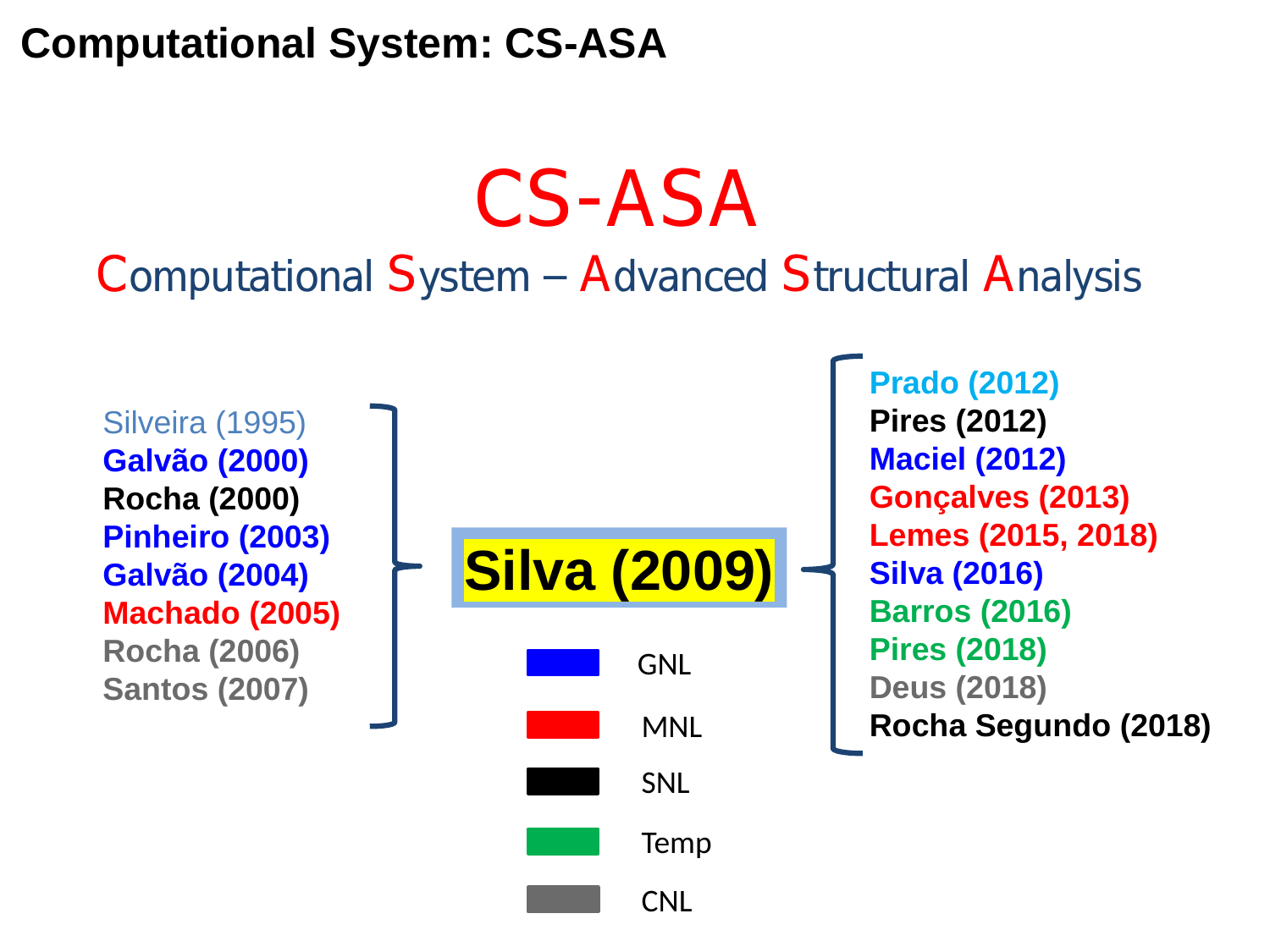

Computational System: CS-ASA
CS-ASA
Computational System – Advanced Structural Analysis

Prado (2012)
Pires (2012)
Maciel (2012)
Gonçalves (2013)
Lemes (2015, 2018)
Silva (2016)
Barros (2016)
Pires (2018)
Deus (2018)
Rocha Segundo (2018)
Silveira (1995)
Galvão (2000)
Rocha (2000)
Pinheiro (2003)
Galvão (2004)
Machado (2005)
Rocha (2006)
Santos (2007)

Silva (2009)

GNL

MNL

SNL

Temp

CNL